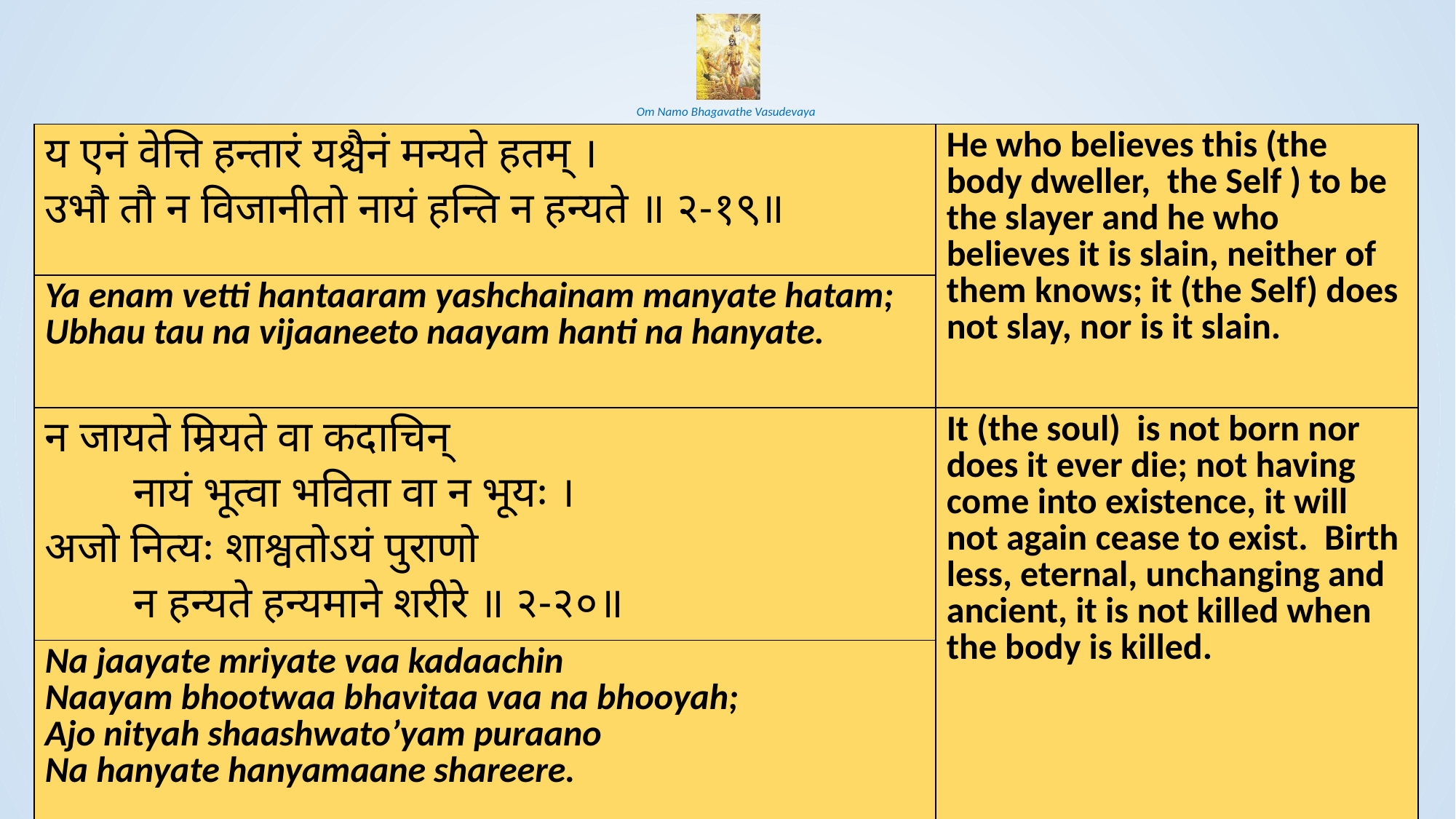

# Om Namo Bhagavathe Vasudevaya
| य एनं वेत्ति हन्तारं यश्चैनं मन्यते हतम् । उभौ तौ न विजानीतो नायं हन्ति न हन्यते ॥ २-१९॥ | He who believes this (the body dweller, the Self ) to be the slayer and he who believes it is slain, neither of them knows; it (the Self) does not slay, nor is it slain. |
| --- | --- |
| Ya enam vetti hantaaram yashchainam manyate hatam; Ubhau tau na vijaaneeto naayam hanti na hanyate. |  |
| न जायते म्रियते वा कदाचिन् नायं भूत्वा भविता वा न भूयः । अजो नित्यः शाश्वतोऽयं पुराणो न हन्यते हन्यमाने शरीरे ॥ २-२०॥ | It (the soul) is not born nor does it ever die; not having come into existence, it will not again cease to exist. Birth less, eternal, unchanging and ancient, it is not killed when the body is killed. |
| --- | --- |
| Na jaayate mriyate vaa kadaachin Naayam bhootwaa bhavitaa vaa na bhooyah; Ajo nityah shaashwato’yam puraano Na hanyate hanyamaane shareere. |  |